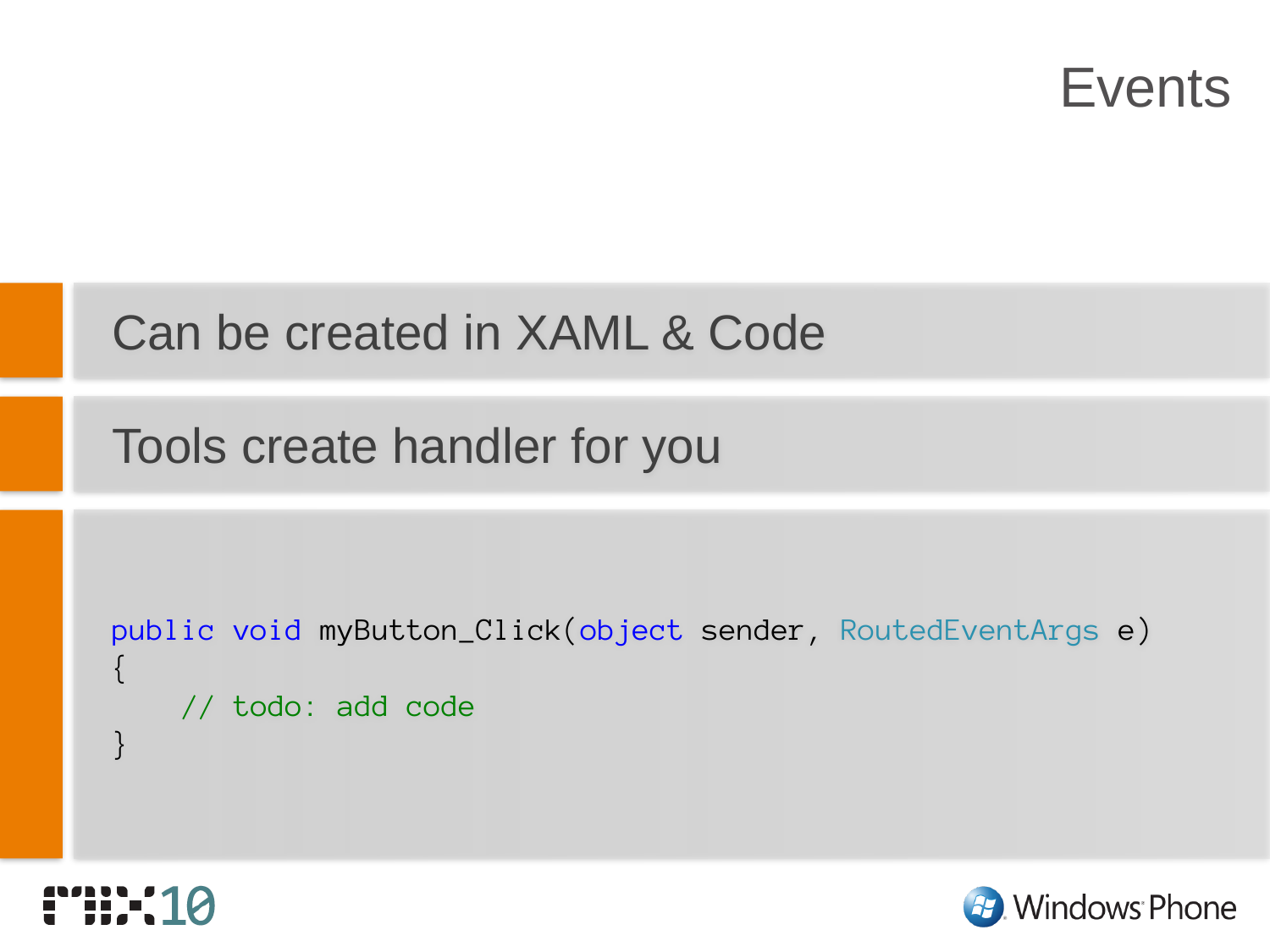

# Events

Can be created in XAML & Code

Tools create handler for you

public void myButton_Click(object sender, RoutedEventArgs e)
{
    // todo: add code
}